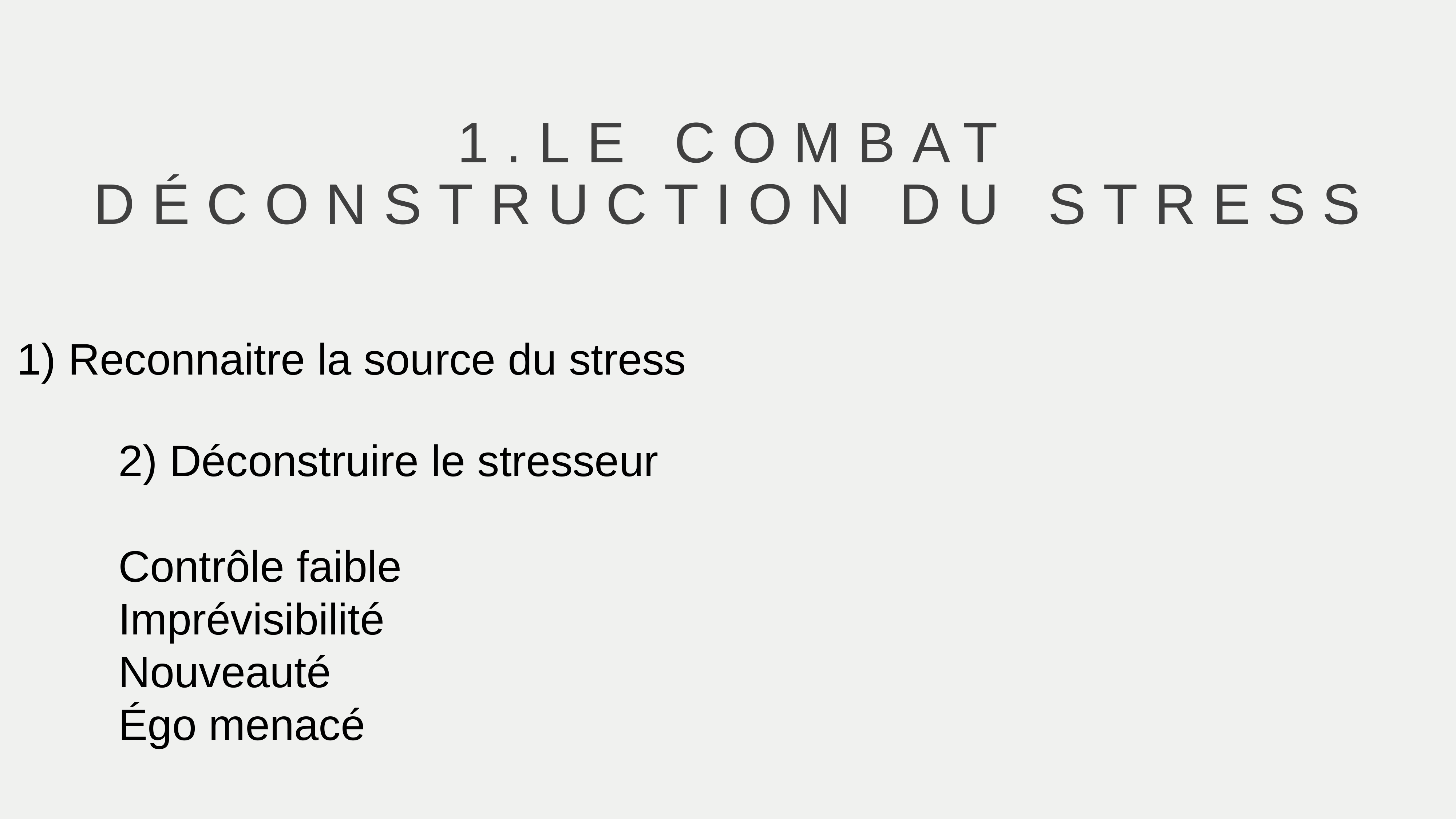

# 1.Le combat
Déconstruction du stress
1) Reconnaitre la source du stress
2) Déconstruire le stresseur

Contrôle faible
Imprévisibilité
Nouveauté
Égo menacé